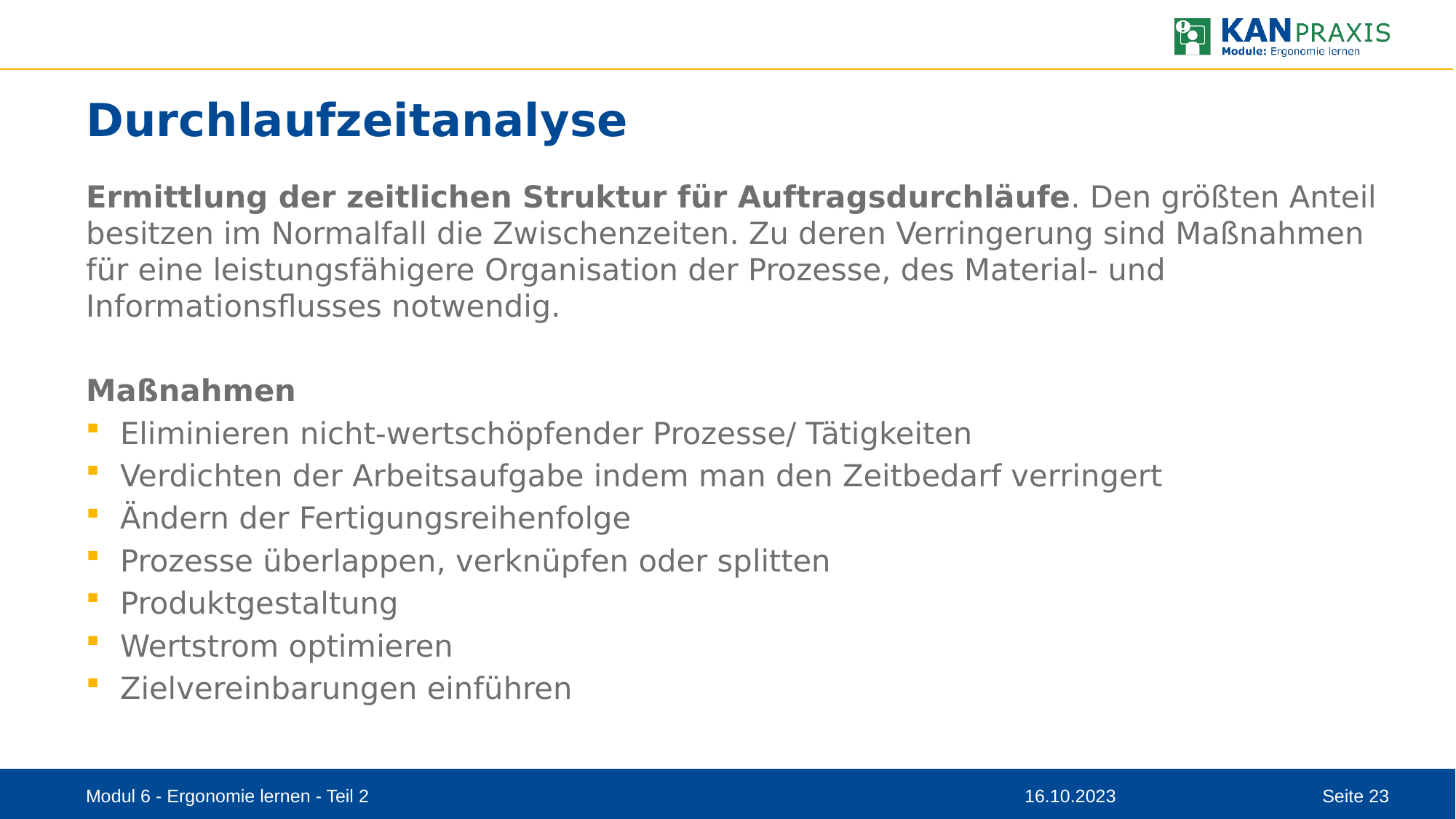

# Durchlaufzeitanalyse
Ermittlung der zeitlichen Struktur für Auftragsdurchläufe. Den größten Anteil besitzen im Normalfall die Zwischenzeiten. Zu deren Verringerung sind Maßnahmen für eine leistungsfähigere Organisation der Prozesse, des Material- und Informationsflusses notwendig.

Maßnahmen
Eliminieren nicht-wertschöpfender Prozesse/ Tätigkeiten
Verdichten der Arbeitsaufgabe indem man den Zeitbedarf verringert
Ändern der Fertigungsreihenfolge
Prozesse überlappen, verknüpfen oder splitten
Produktgestaltung
Wertstrom optimieren
Zielvereinbarungen einführen

Modul 6 - Ergonomie lernen - Teil 2
16.10.2023
Seite 23